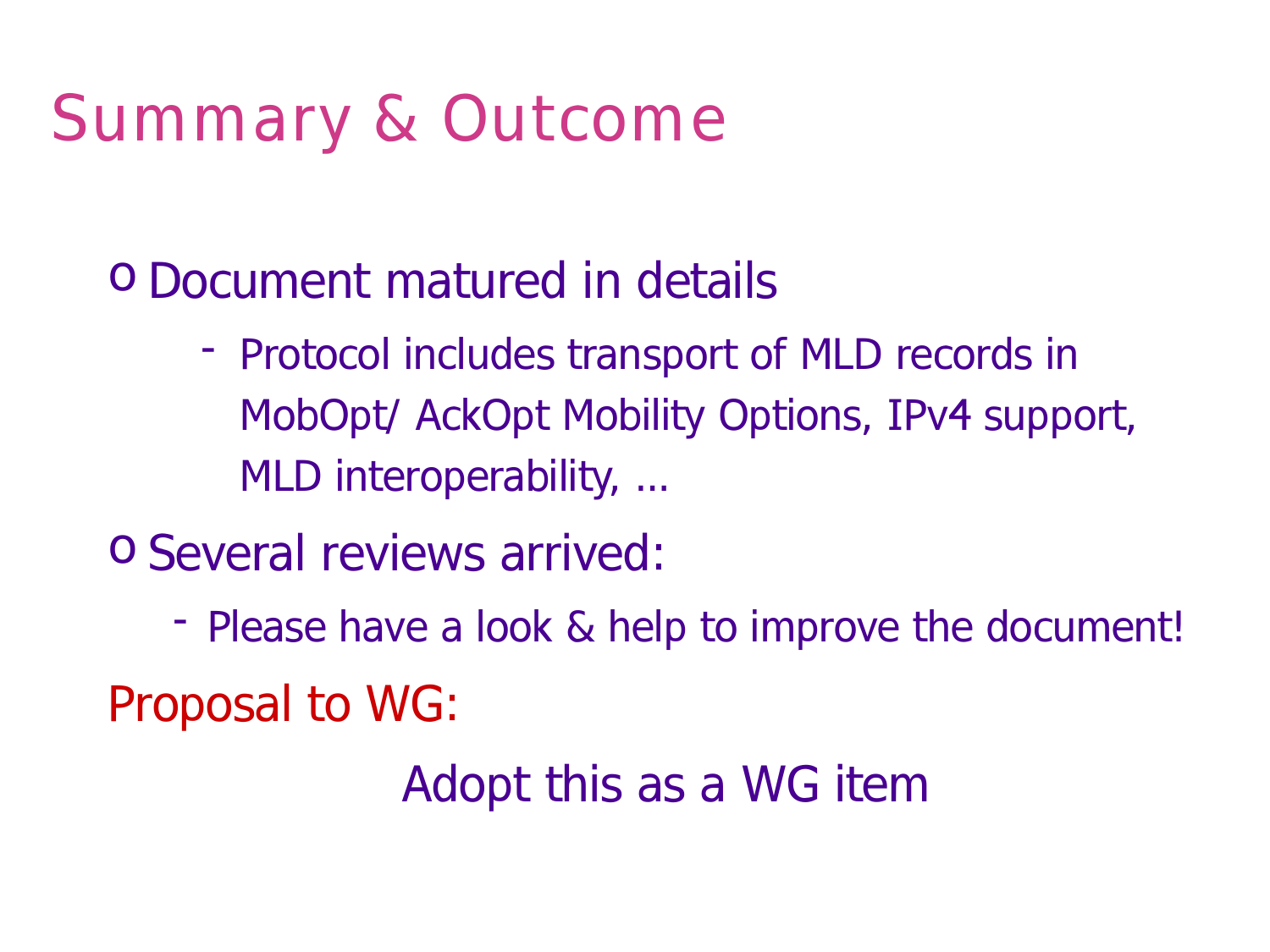

# Summary & Outcome
Document matured in details
Protocol includes transport of MLD records in MobOpt/ AckOpt Mobility Options, IPv4 support, MLD interoperability, …
Several reviews arrived:
Please have a look & help to improve the document!
Proposal to WG:
			Adopt this as a WG item